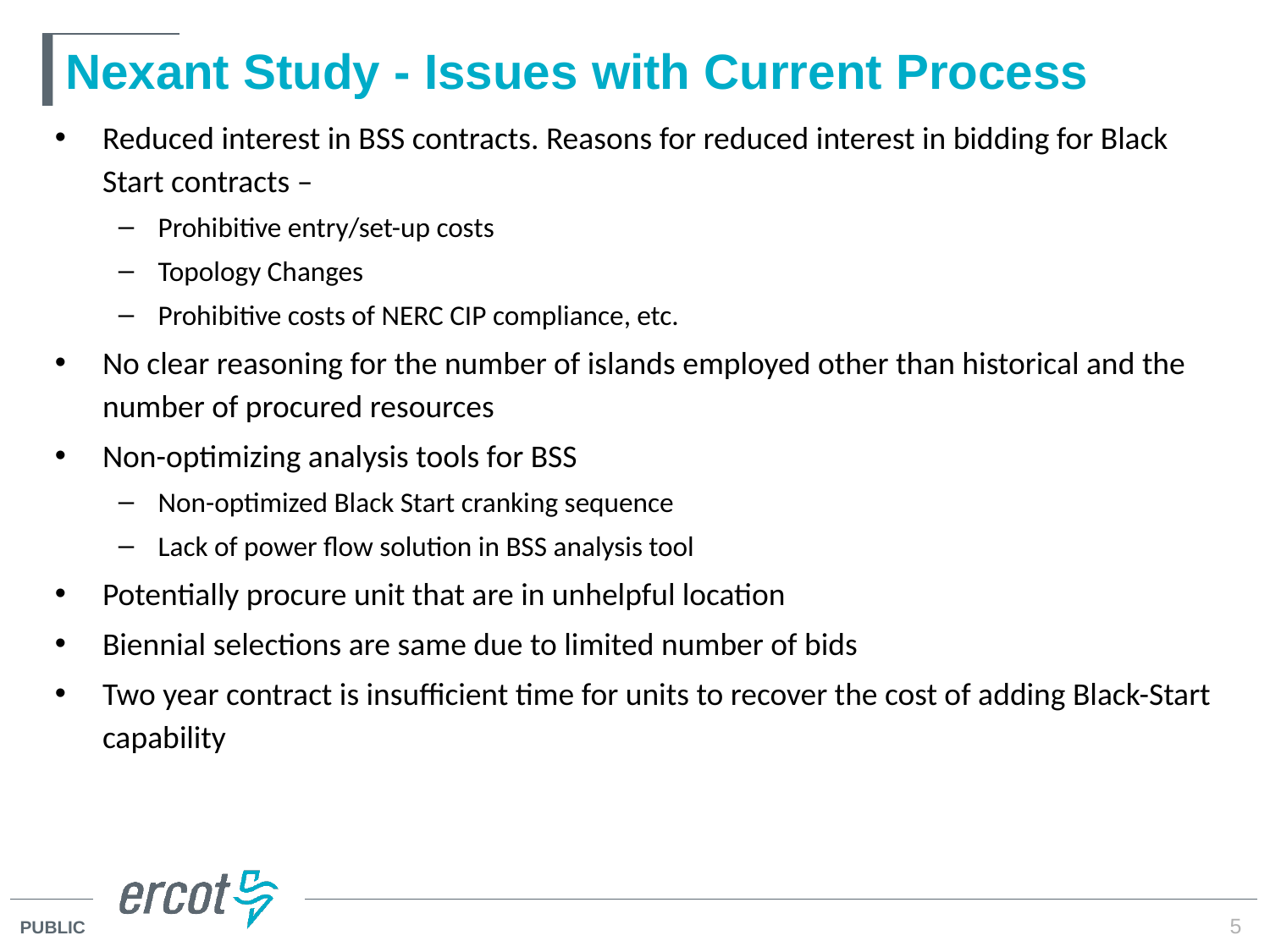

# Nexant Study - Issues with Current Process
Reduced interest in BSS contracts. Reasons for reduced interest in bidding for Black Start contracts –
Prohibitive entry/set-up costs
Topology Changes
Prohibitive costs of NERC CIP compliance, etc.
No clear reasoning for the number of islands employed other than historical and the number of procured resources
Non-optimizing analysis tools for BSS
Non-optimized Black Start cranking sequence
Lack of power flow solution in BSS analysis tool
Potentially procure unit that are in unhelpful location
Biennial selections are same due to limited number of bids
Two year contract is insufficient time for units to recover the cost of adding Black-Start capability

5